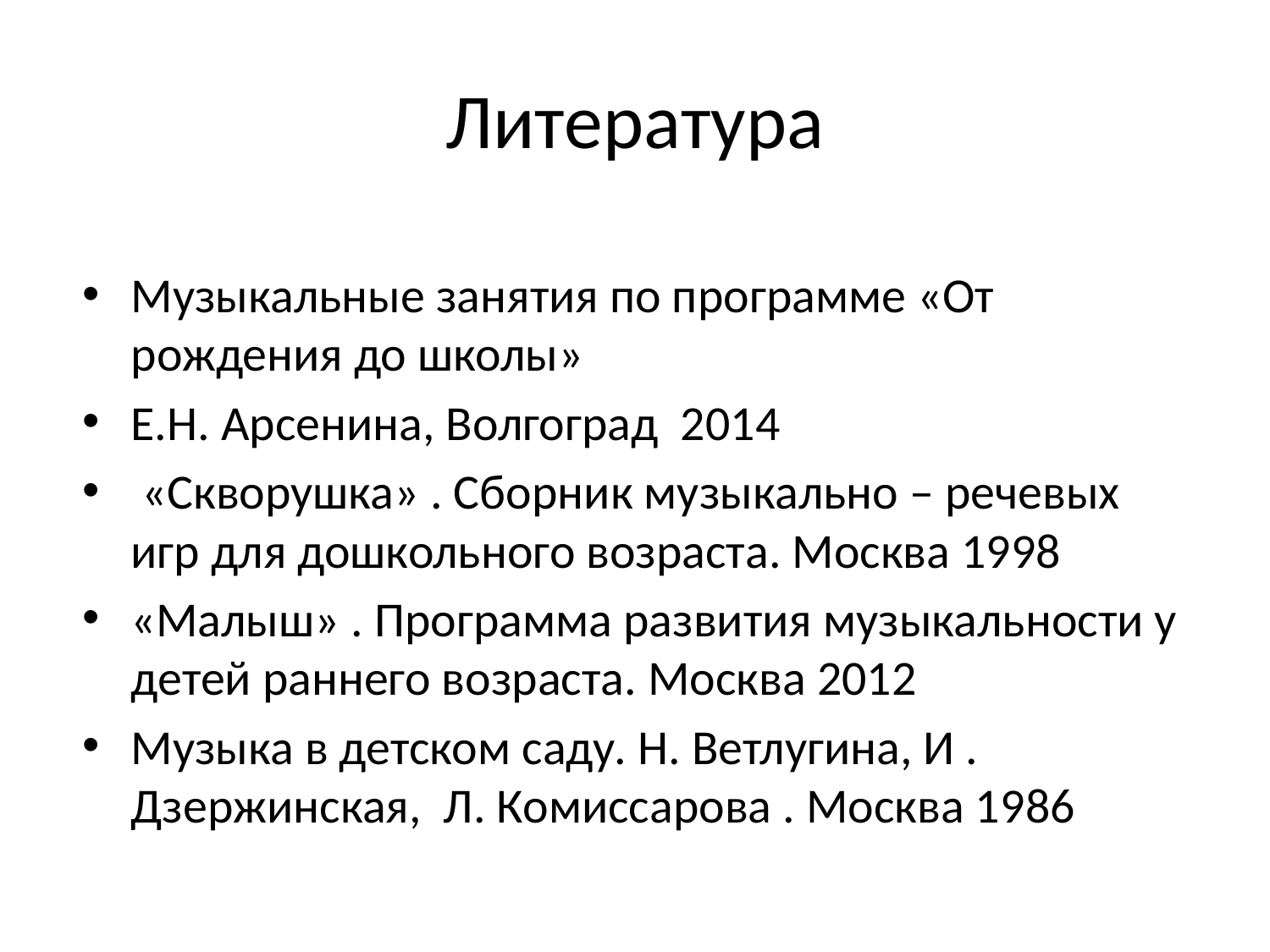

# Литература

Музыкальные занятия по программе «От рождения до школы»
Е.Н. Арсенина, Волгоград  2014
 «Скворушка» . Сборник музыкально – речевых игр для дошкольного возраста. Москва 1998
«Малыш» . Программа развития музыкальности у детей раннего возраста. Москва 2012
Музыка в детском саду. Н. Ветлугина, И . Дзержинская,  Л. Комиссарова . Москва 1986